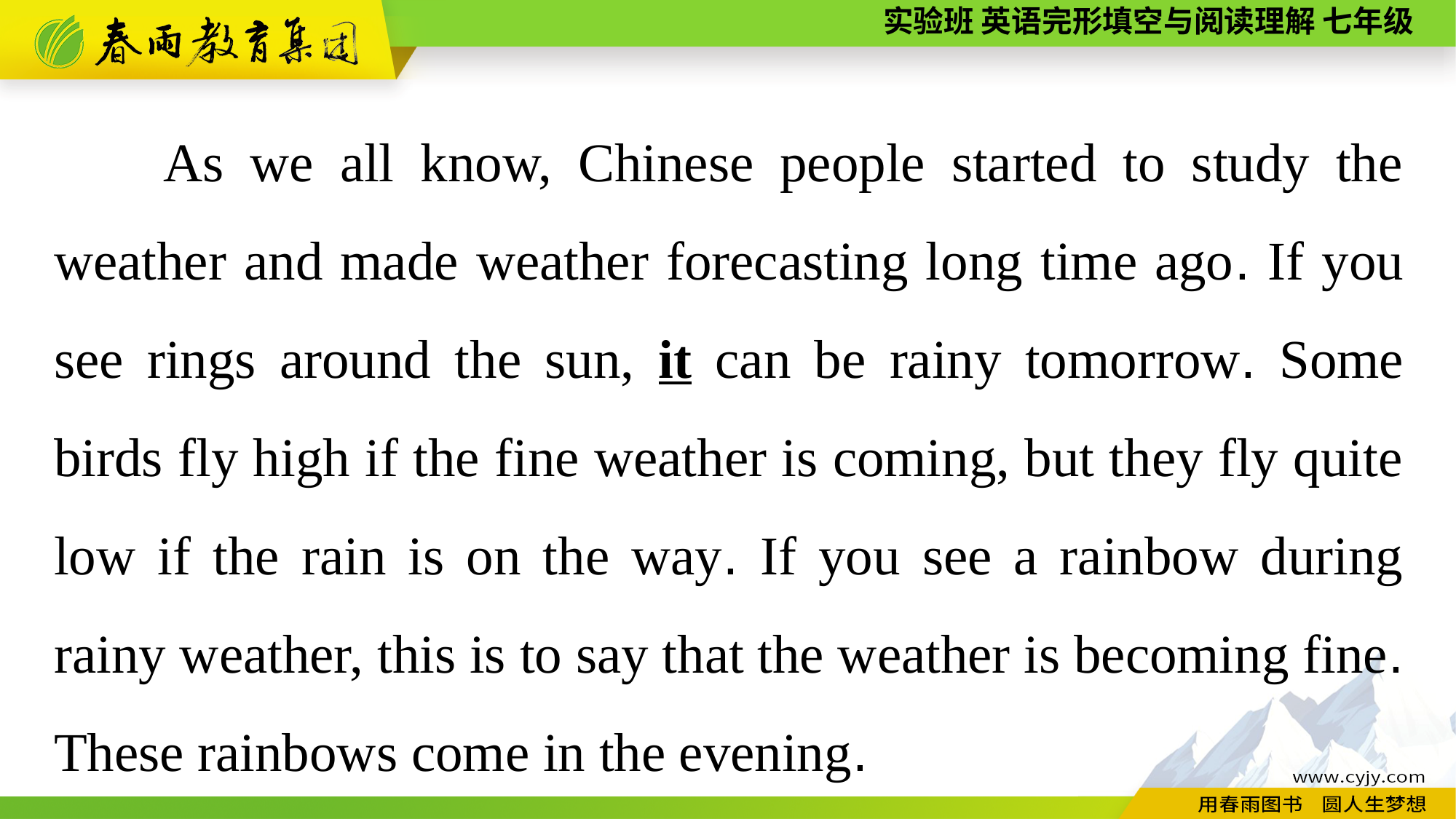

As we all know, Chinese people started to study the weather and made weather forecasting long time ago. If you see rings around the sun, it can be rainy tomorrow. Some birds fly high if the fine weather is coming, but they fly quite low if the rain is on the way. If you see a rainbow during rainy weather, this is to say that the weather is becoming fine. These rainbows come in the evening.